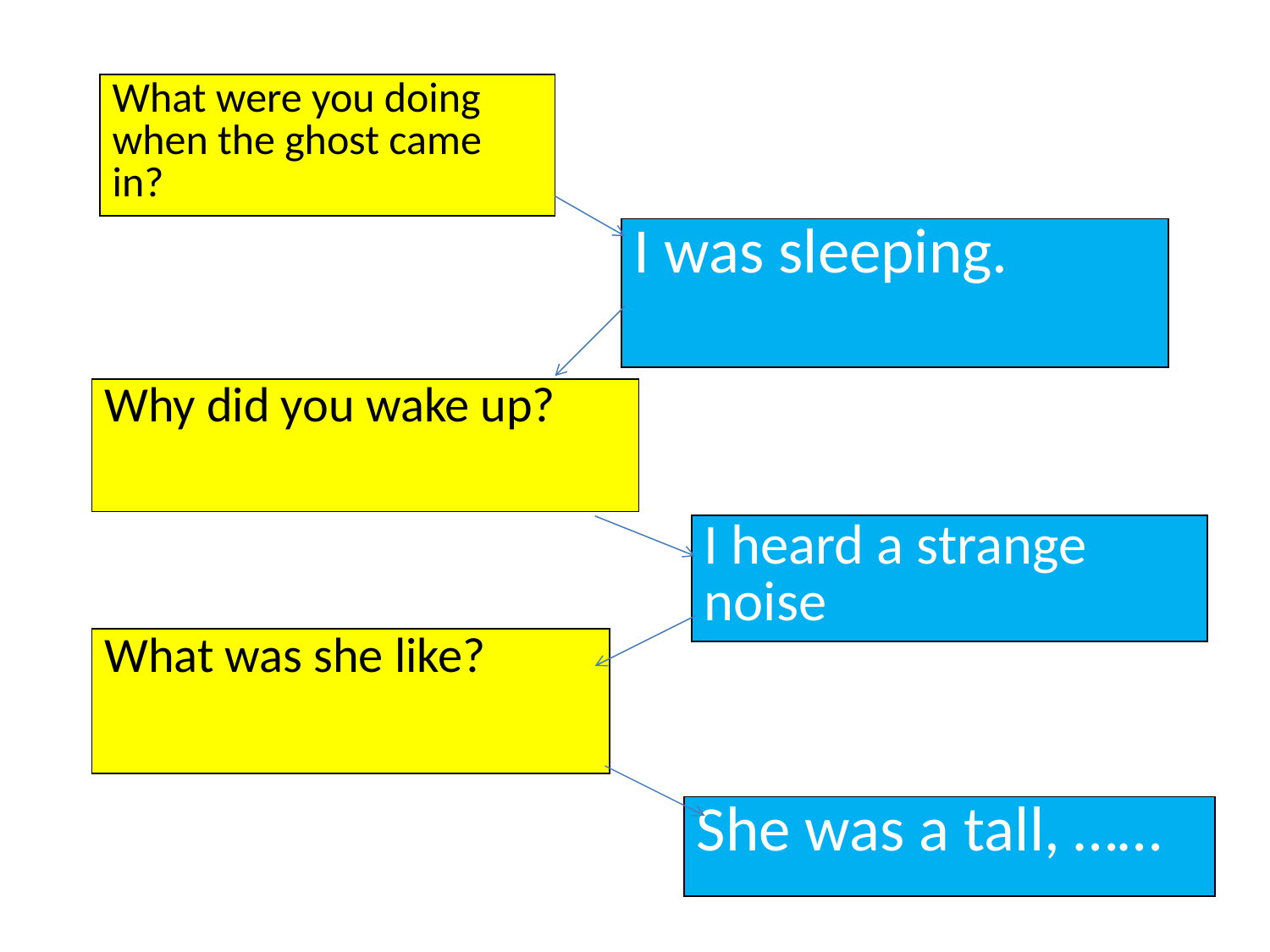

| What were you doing when the ghost came in? |
| --- |
| I was sleeping. |
| --- |
#
| Why did you wake up? |
| --- |
| I heard a strange noise |
| --- |

| What was she like? |
| --- |
| She was a tall, …… |
| --- |